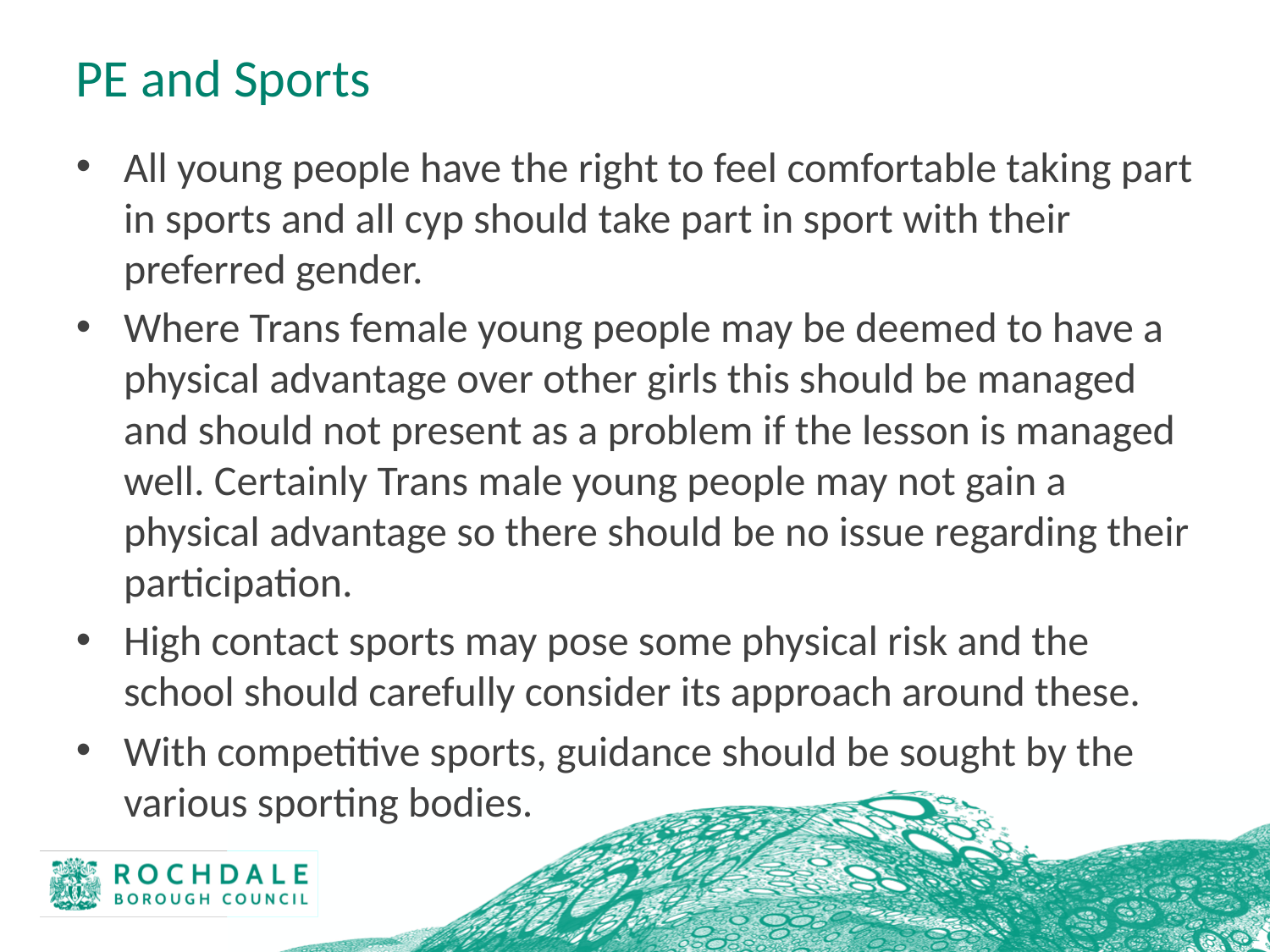

# PE and Sports
All young people have the right to feel comfortable taking part in sports and all cyp should take part in sport with their preferred gender.
Where Trans female young people may be deemed to have a physical advantage over other girls this should be managed and should not present as a problem if the lesson is managed well. Certainly Trans male young people may not gain a physical advantage so there should be no issue regarding their participation.
High contact sports may pose some physical risk and the school should carefully consider its approach around these.
With competitive sports, guidance should be sought by the various sporting bodies.